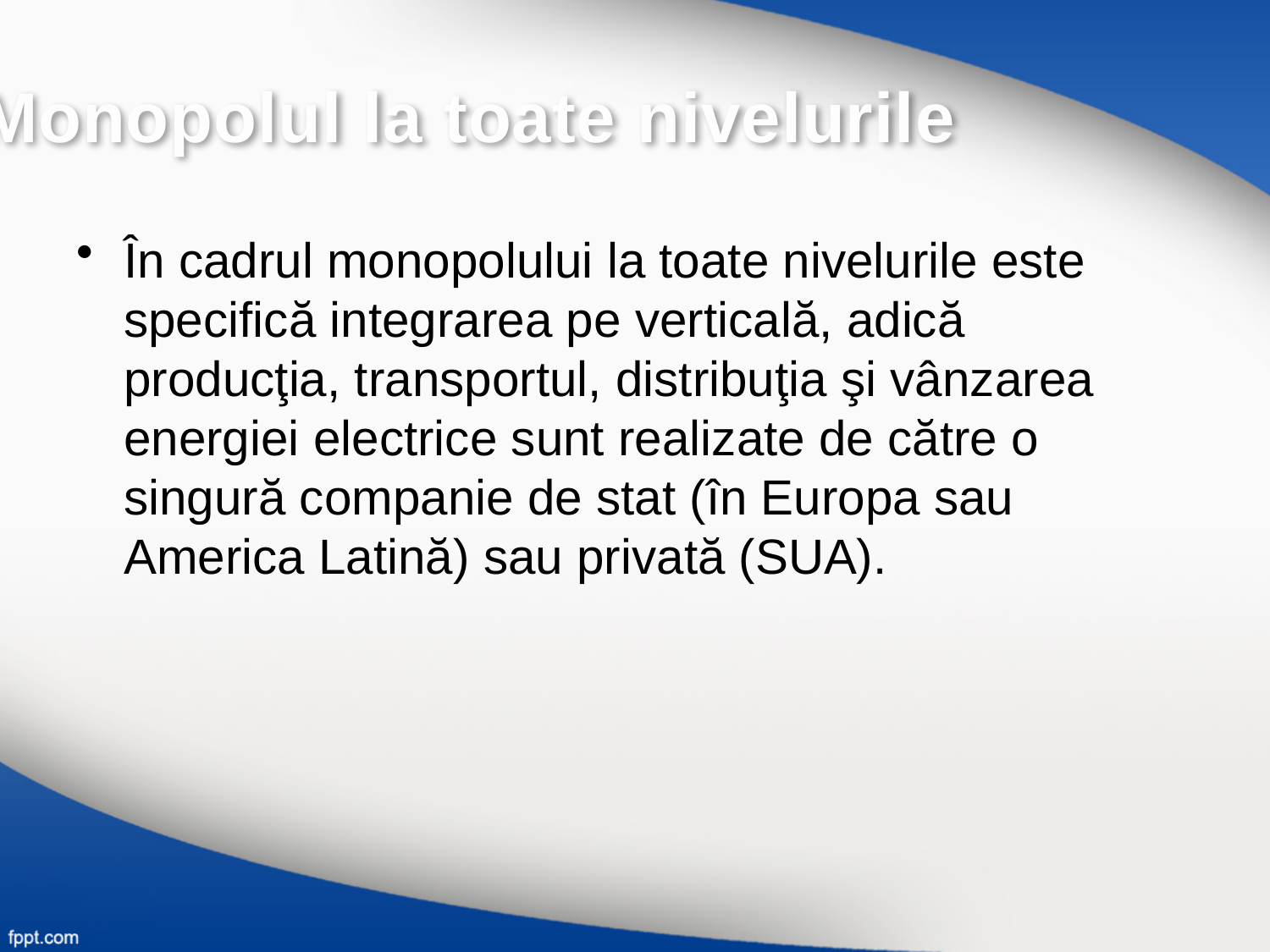

Monopolul la toate nivelurile
În cadrul monopolului la toate nivelurile este specifică integrarea pe verticală, adică producţia, transportul, distribuţia şi vânzarea energiei electrice sunt realizate de către o singură companie de stat (în Europa sau America Latină) sau privată (SUA).